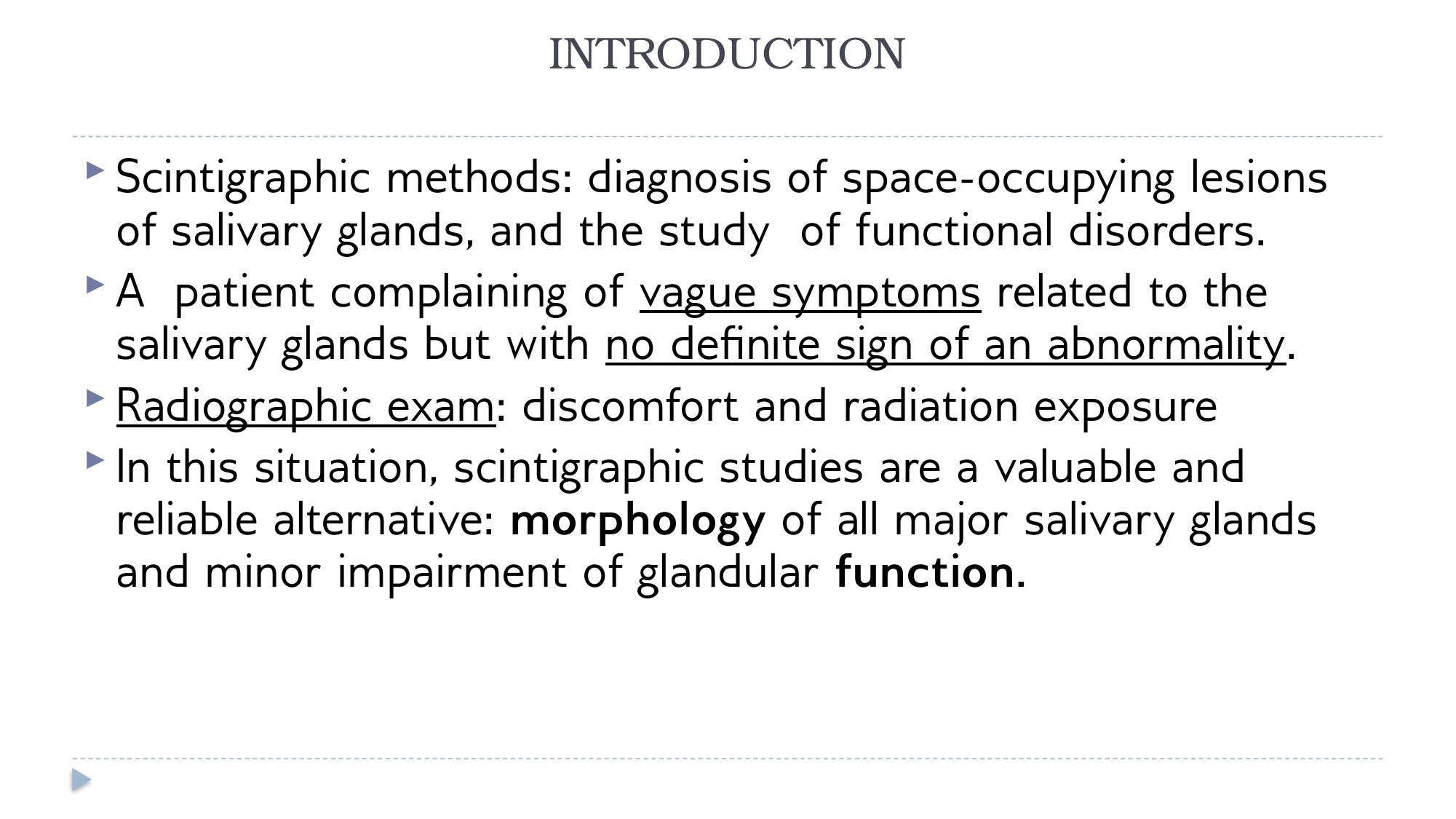

# INTRODUCTION
Scintigraphic methods: diagnosis of space-occupying lesions of salivary glands, and the study  of functional disorders.
A  patient complaining of vague symptoms related to the salivary glands but with no definite sign of an abnormality.
Radiographic exam: discomfort and radiation exposure
In this situation, scintigraphic studies are a valuable and reliable alternative: morphology of all major salivary glands and minor impairment of glandular function.